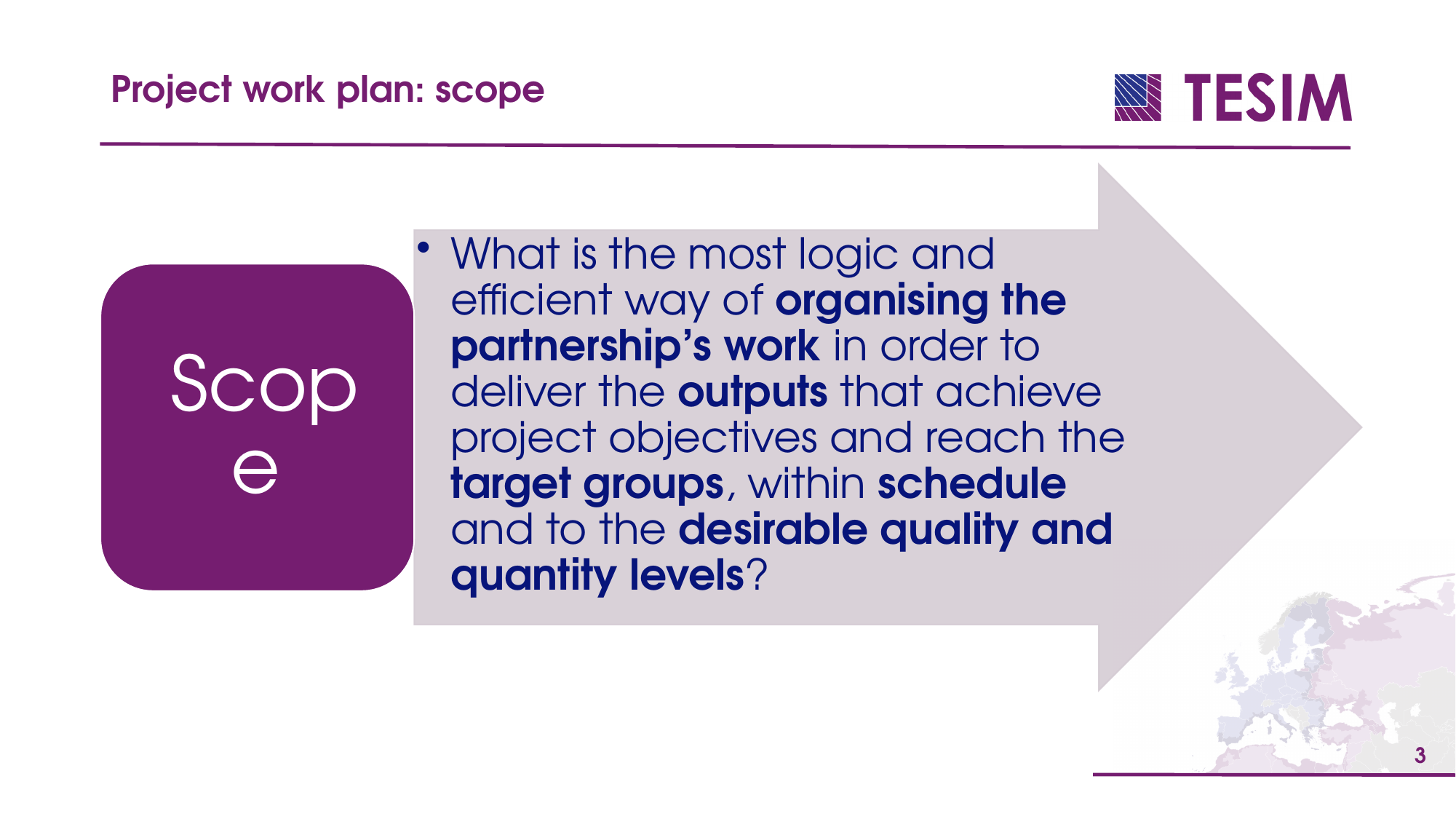

Project work plan: scope
What is the most logic and efficient way of organising the partnership’s work in order to deliver the outputs that achieve project objectives and reach the target groups, within schedule and to the desirable quality and quantity levels?
Scope